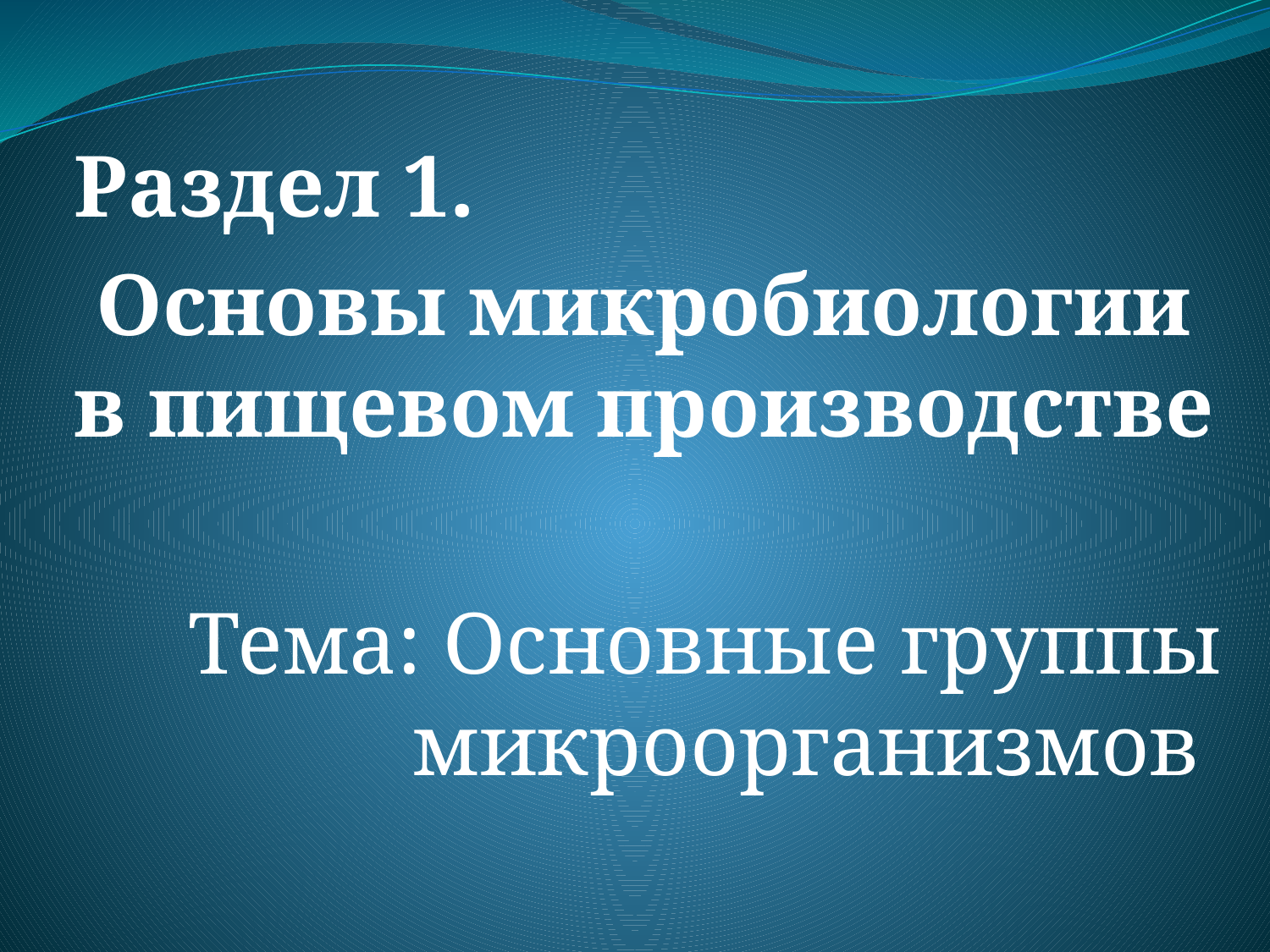

Раздел 1.
 Основы микробиологии в пищевом производстве

Тема: Основные группы микроорганизмов